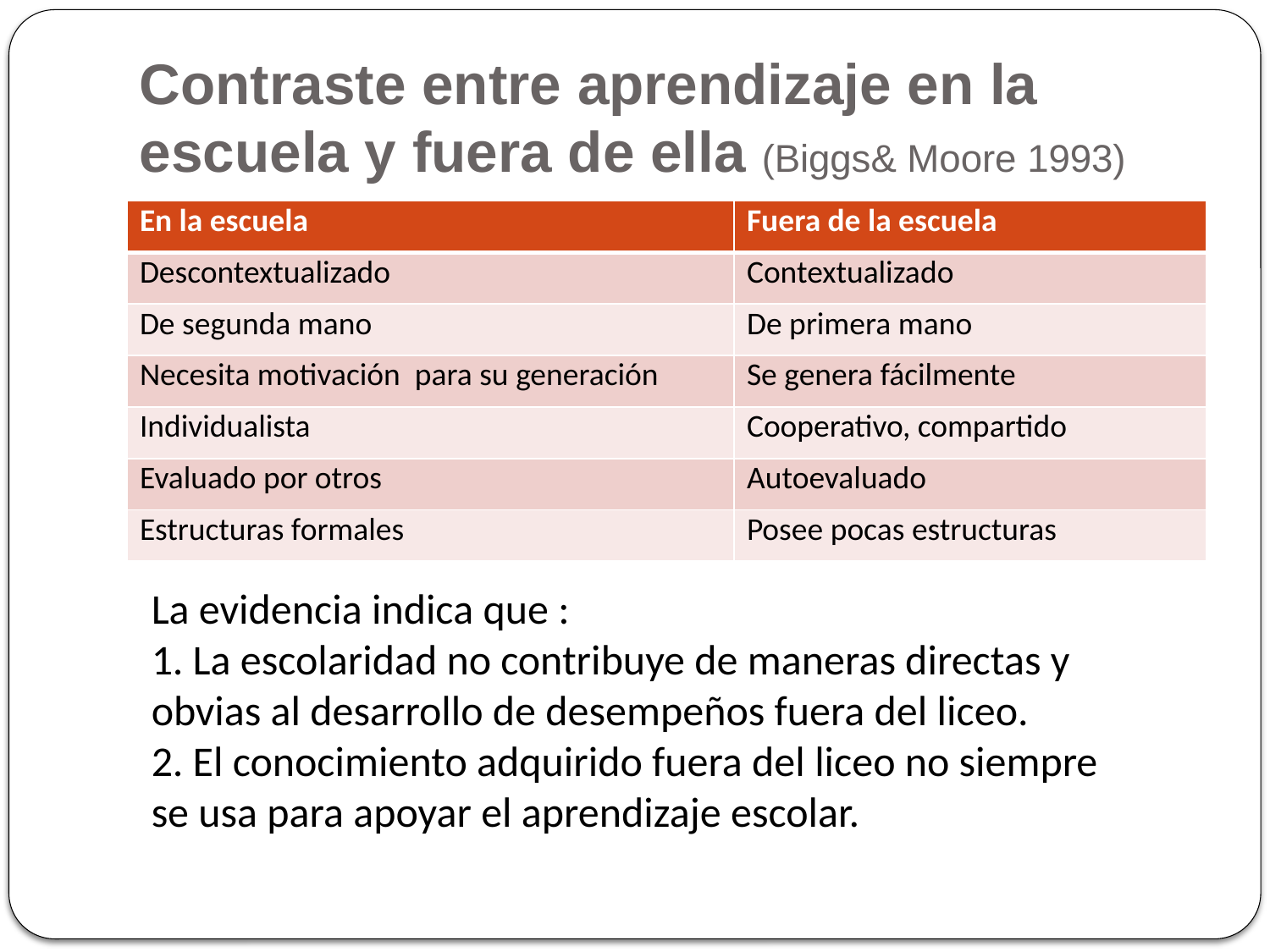

# Contraste entre aprendizaje en la escuela y fuera de ella (Biggs& Moore 1993)
| En la escuela | Fuera de la escuela |
| --- | --- |
| Descontextualizado | Contextualizado |
| De segunda mano | De primera mano |
| Necesita motivación para su generación | Se genera fácilmente |
| Individualista | Cooperativo, compartido |
| Evaluado por otros | Autoevaluado |
| Estructuras formales | Posee pocas estructuras |
La evidencia indica que :
1. La escolaridad no contribuye de maneras directas y obvias al desarrollo de desempeños fuera del liceo.
2. El conocimiento adquirido fuera del liceo no siempre se usa para apoyar el aprendizaje escolar.